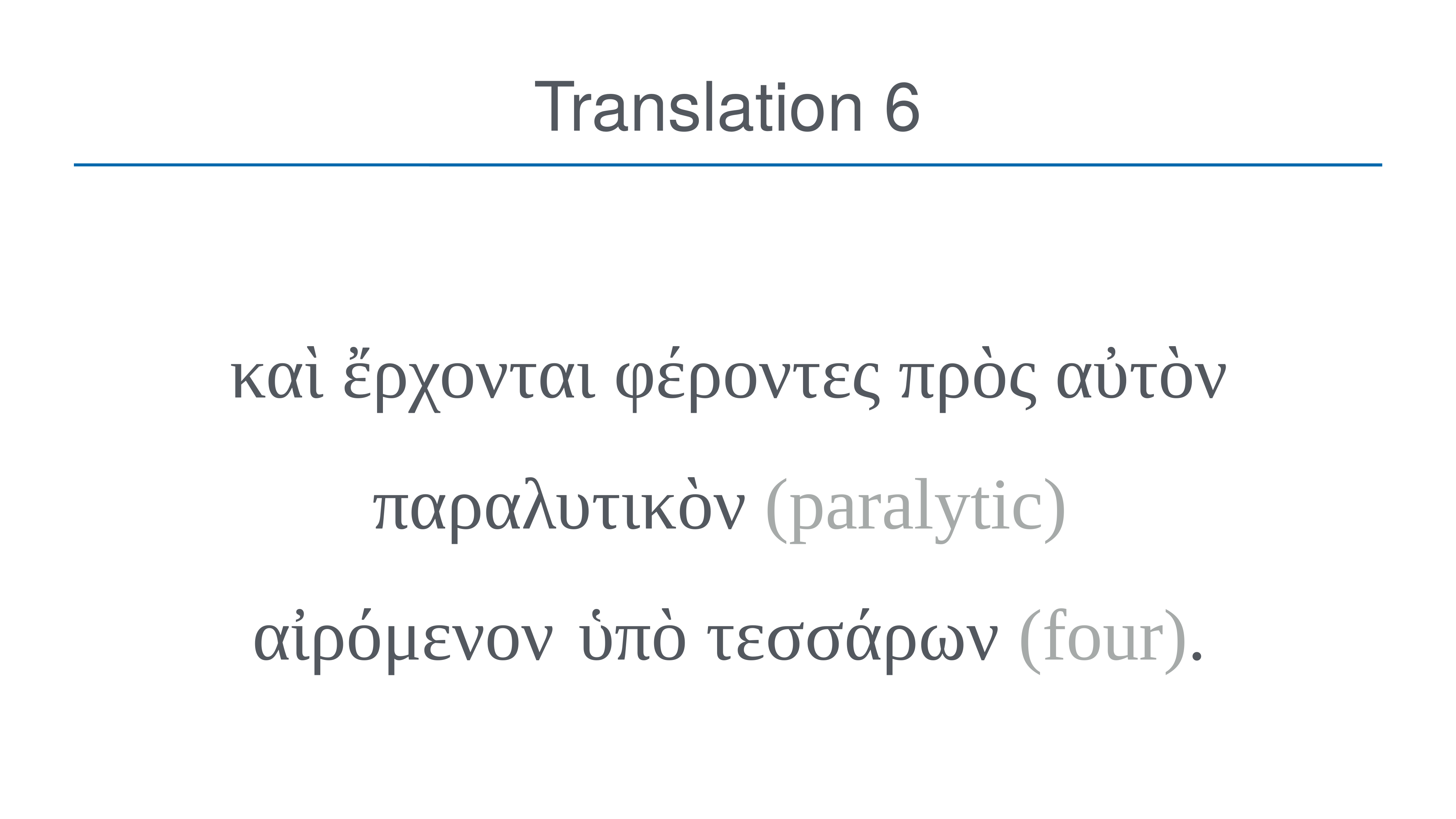

# Translation 6
καὶ ἔρχονται φέροντες πρὸς αὐτὸν παραλυτικὸν (paralytic)
αἰρόμενον  ὑπὸ τεσσάρων (four).